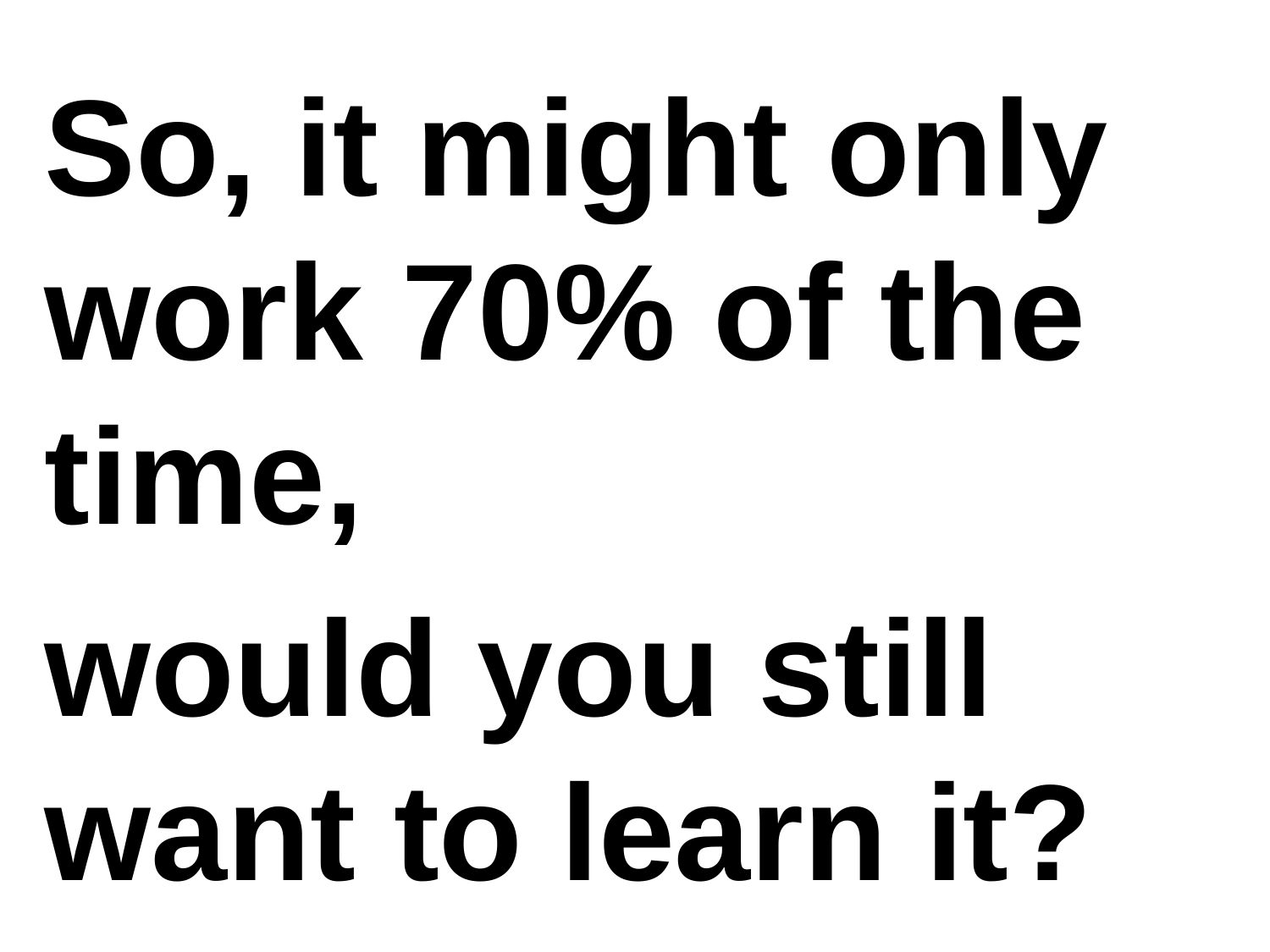

So, it might only work 70% of the time,
would you still want to learn it?